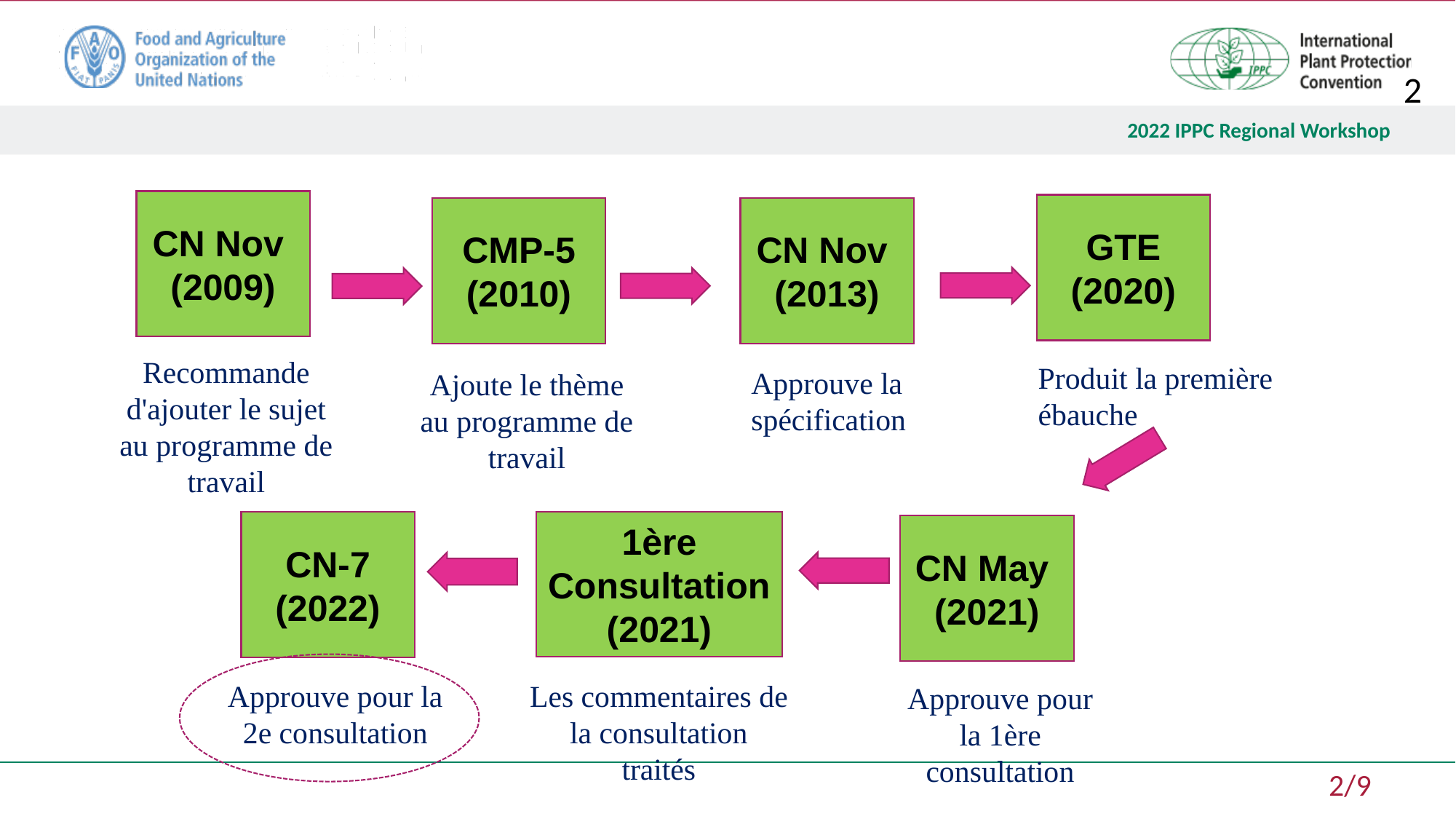

2
CN Nov  (2009)
GTE
(2020)
CMP-5 (2010)
CN Nov  (2013)

Recommande d'ajouter le sujet au programme de travail
Produit la première ébauche
Approuve la spécification
Ajoute le thème au programme de travail

CN-7 (2022)
1ère
Consultation
(2021)
CN May  (2021)

Les commentaires de la consultation traités
Approuve pour la 2e consultation
Approuve pour la 1ère consultation